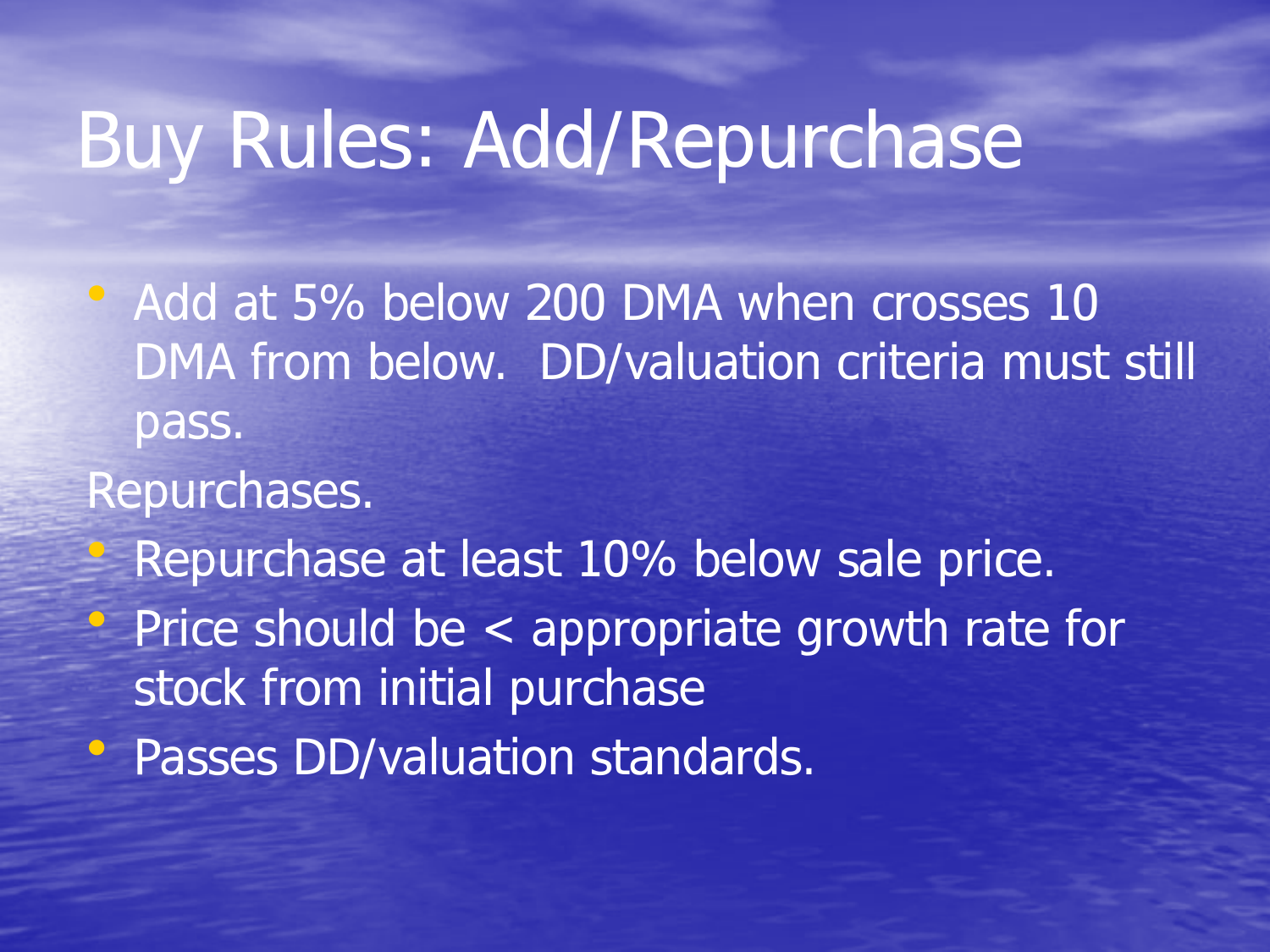

# Buy Rules: Add/Repurchase
Add at 5% below 200 DMA when crosses 10 DMA from below.  DD/valuation criteria must still pass.
Repurchases.
Repurchase at least 10% below sale price.
Price should be < appropriate growth rate for stock from initial purchase
Passes DD/valuation standards.